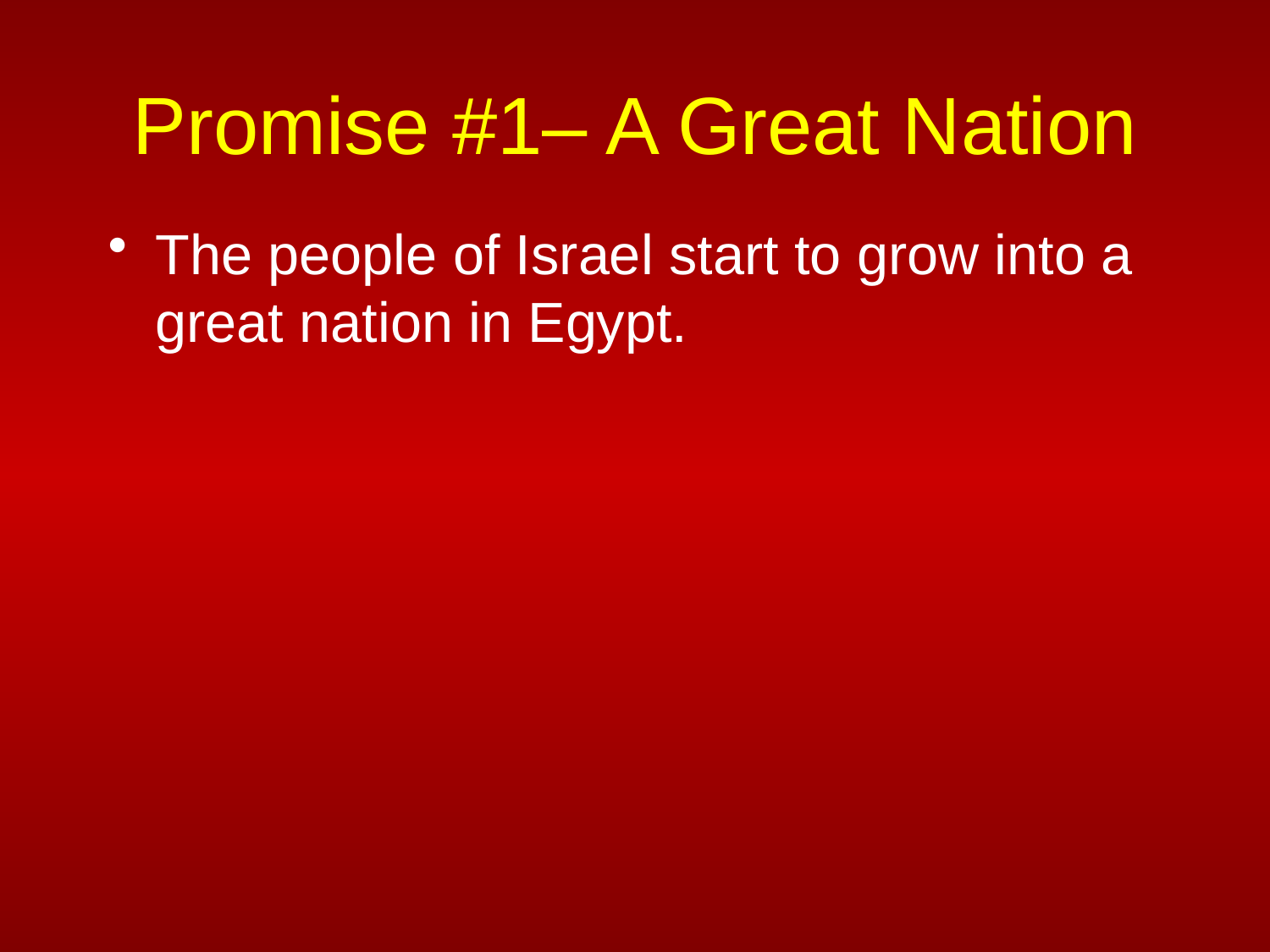

# Promise #1– A Great Nation
The people of Israel start to grow into a great nation in Egypt.